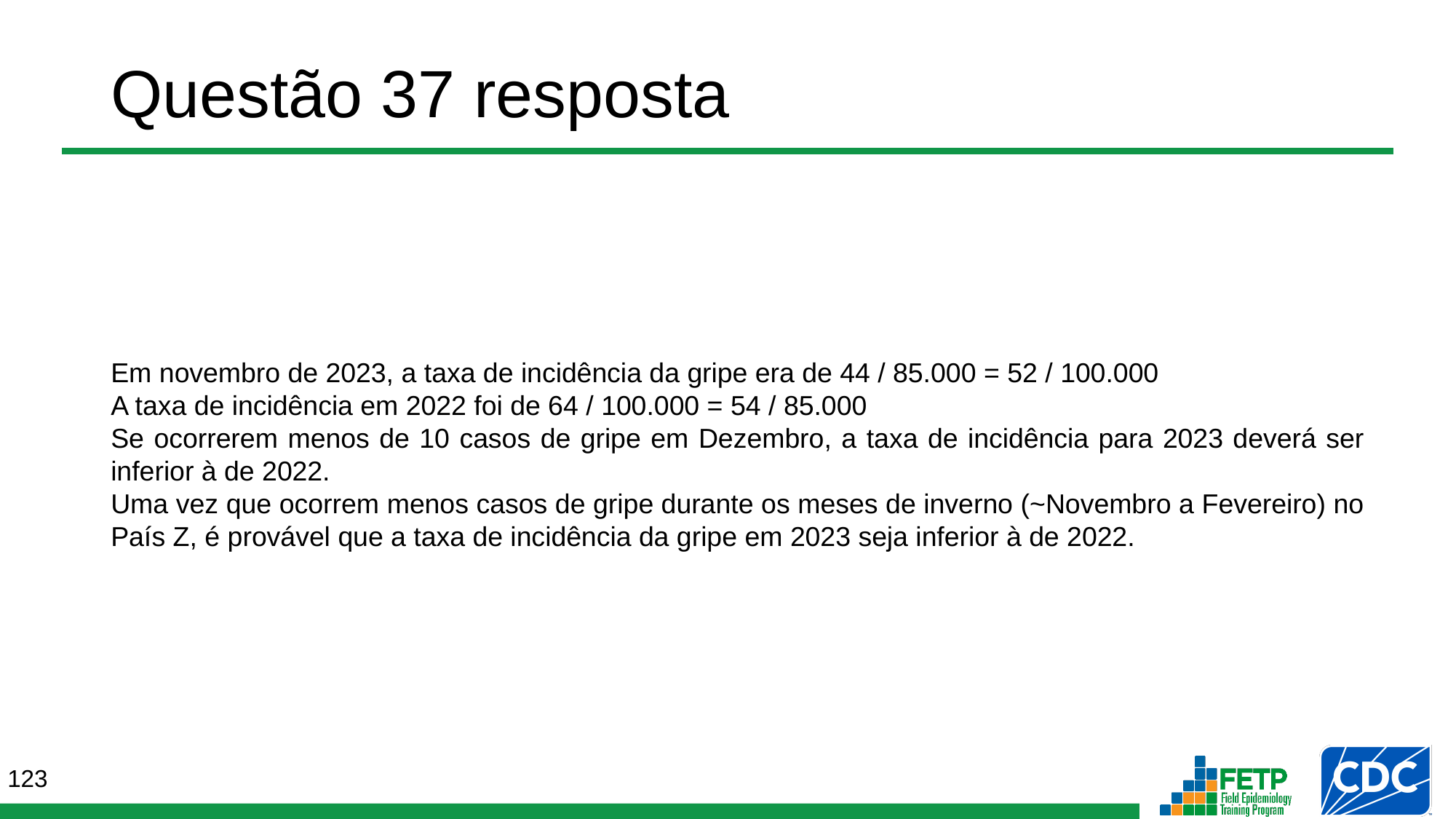

# Questão 37 resposta
Em novembro de 2023, a taxa de incidência da gripe era de 44 / 85.000 = 52 / 100.000
A taxa de incidência em 2022 foi de 64 / 100.000 = 54 / 85.000
Se ocorrerem menos de 10 casos de gripe em Dezembro, a taxa de incidência para 2023 deverá ser inferior à de 2022.
Uma vez que ocorrem menos casos de gripe durante os meses de inverno (~Novembro a Fevereiro) no País Z, é provável que a taxa de incidência da gripe em 2023 seja inferior à de 2022.